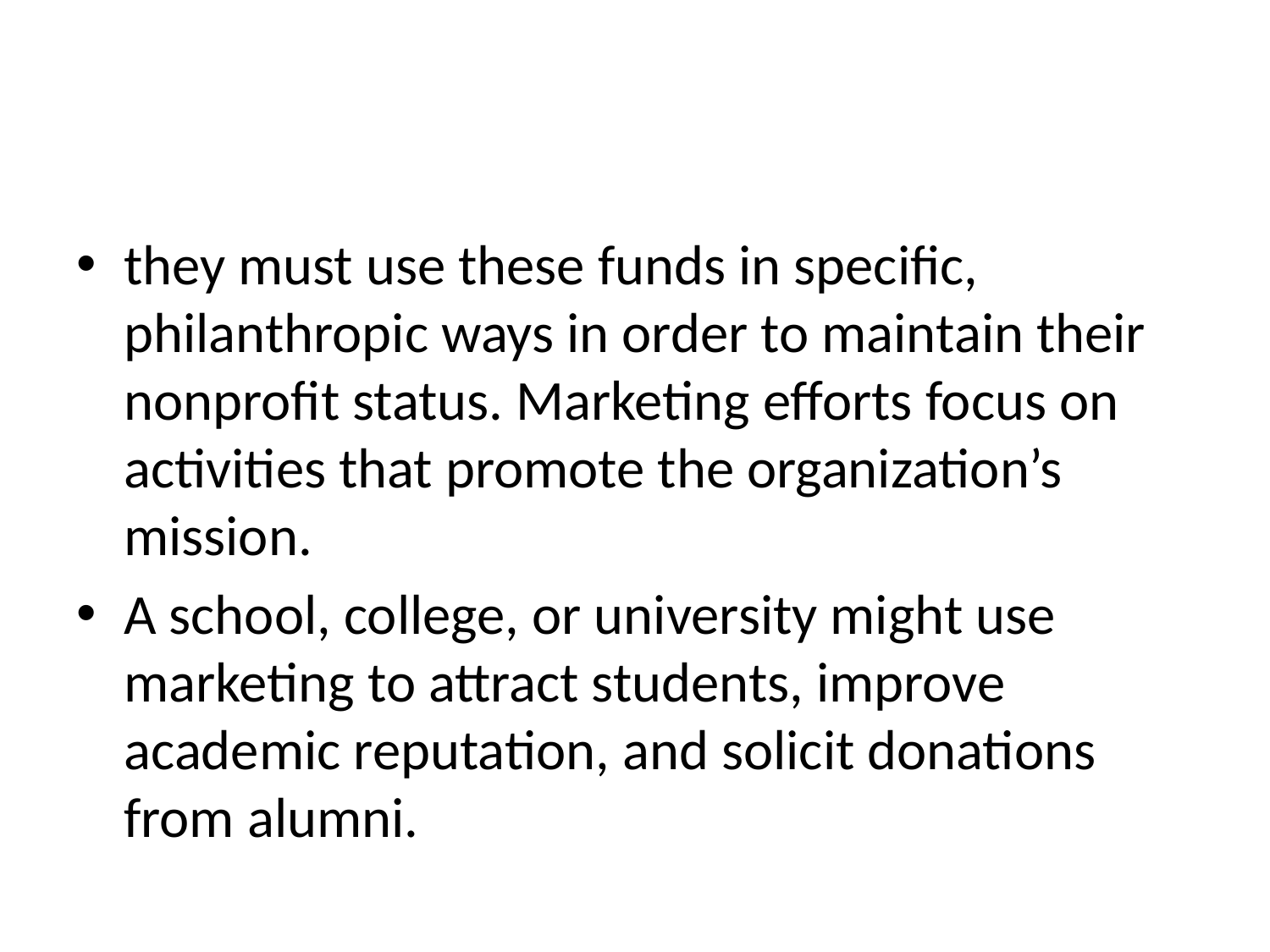

#
they must use these funds in specific, philanthropic ways in order to maintain their nonprofit status. Marketing efforts focus on activities that promote the organization’s mission.
A school, college, or university might use marketing to attract students, improve academic reputation, and solicit donations from alumni.